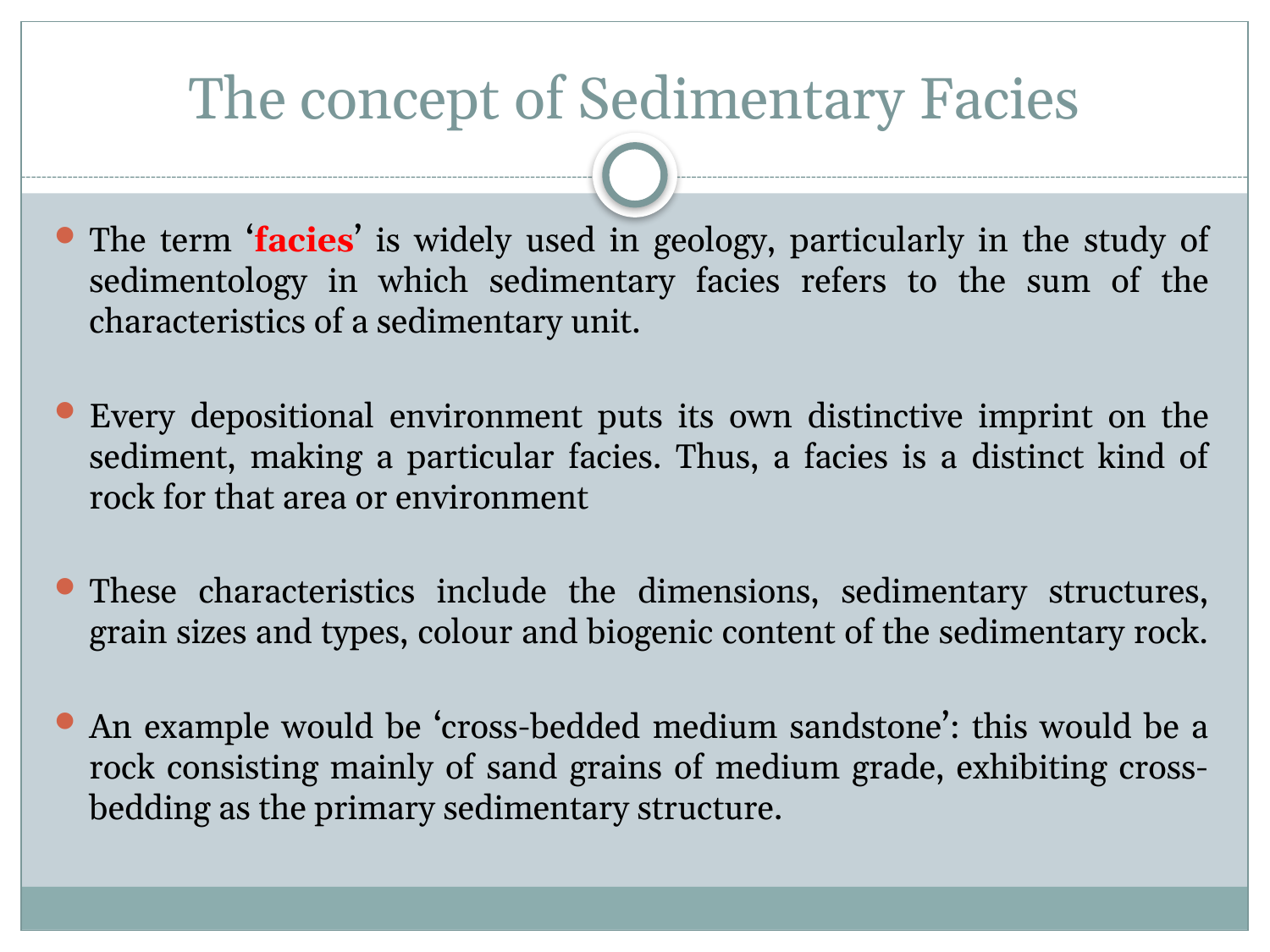

# The concept of Sedimentary Facies
The term ‘facies’ is widely used in geology, particularly in the study of sedimentology in which sedimentary facies refers to the sum of the characteristics of a sedimentary unit.

Every depositional environment puts its own distinctive imprint on the sediment, making a particular facies. Thus, a facies is a distinct kind of rock for that area or environment

These characteristics include the dimensions, sedimentary structures, grain sizes and types, colour and biogenic content of the sedimentary rock.

An example would be ‘cross-bedded medium sandstone’: this would be a rock consisting mainly of sand grains of medium grade, exhibiting cross-bedding as the primary sedimentary structure.